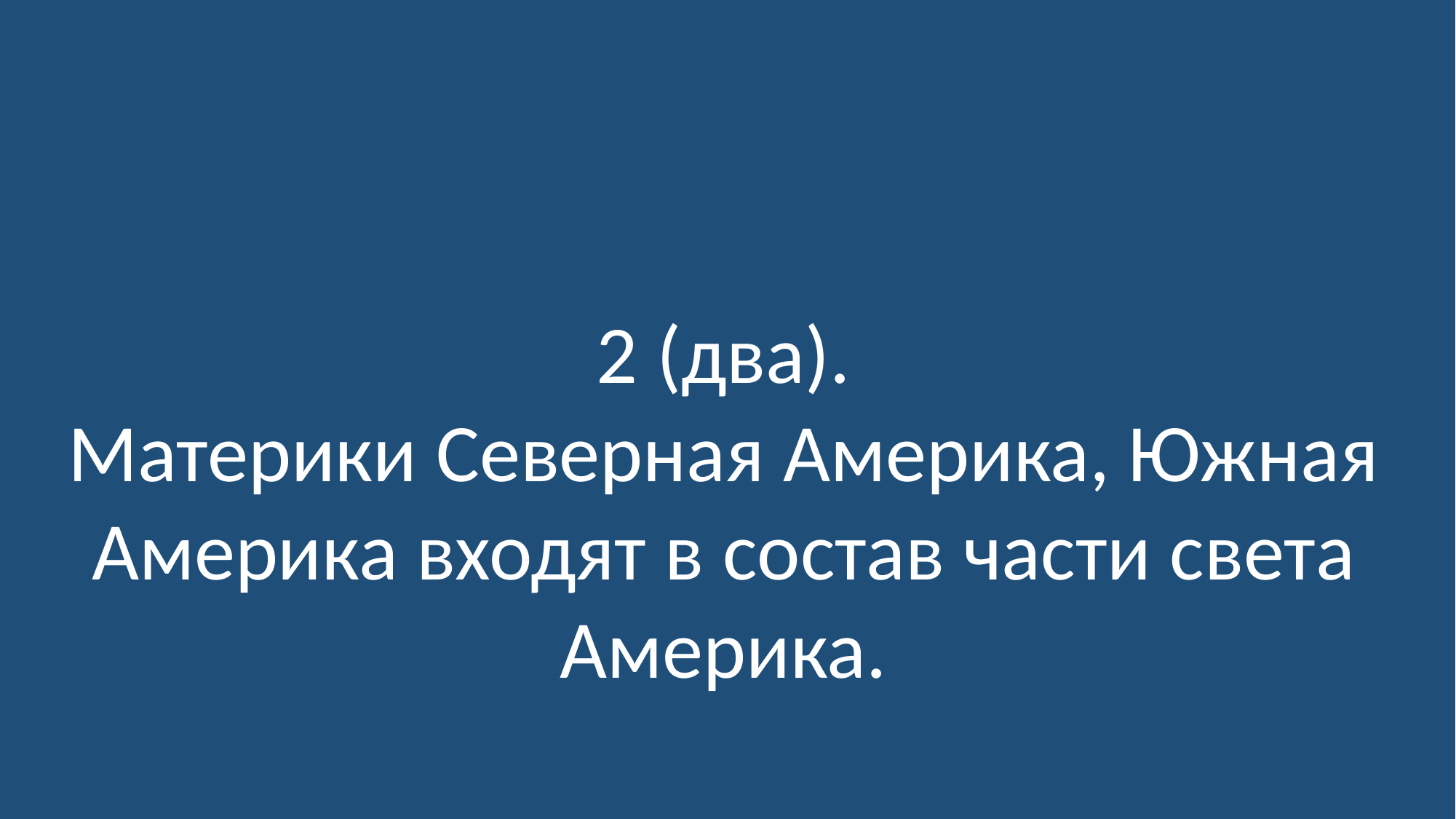

2 (два).
Материки Северная Америка, Южная Америка входят в состав части света Америка.